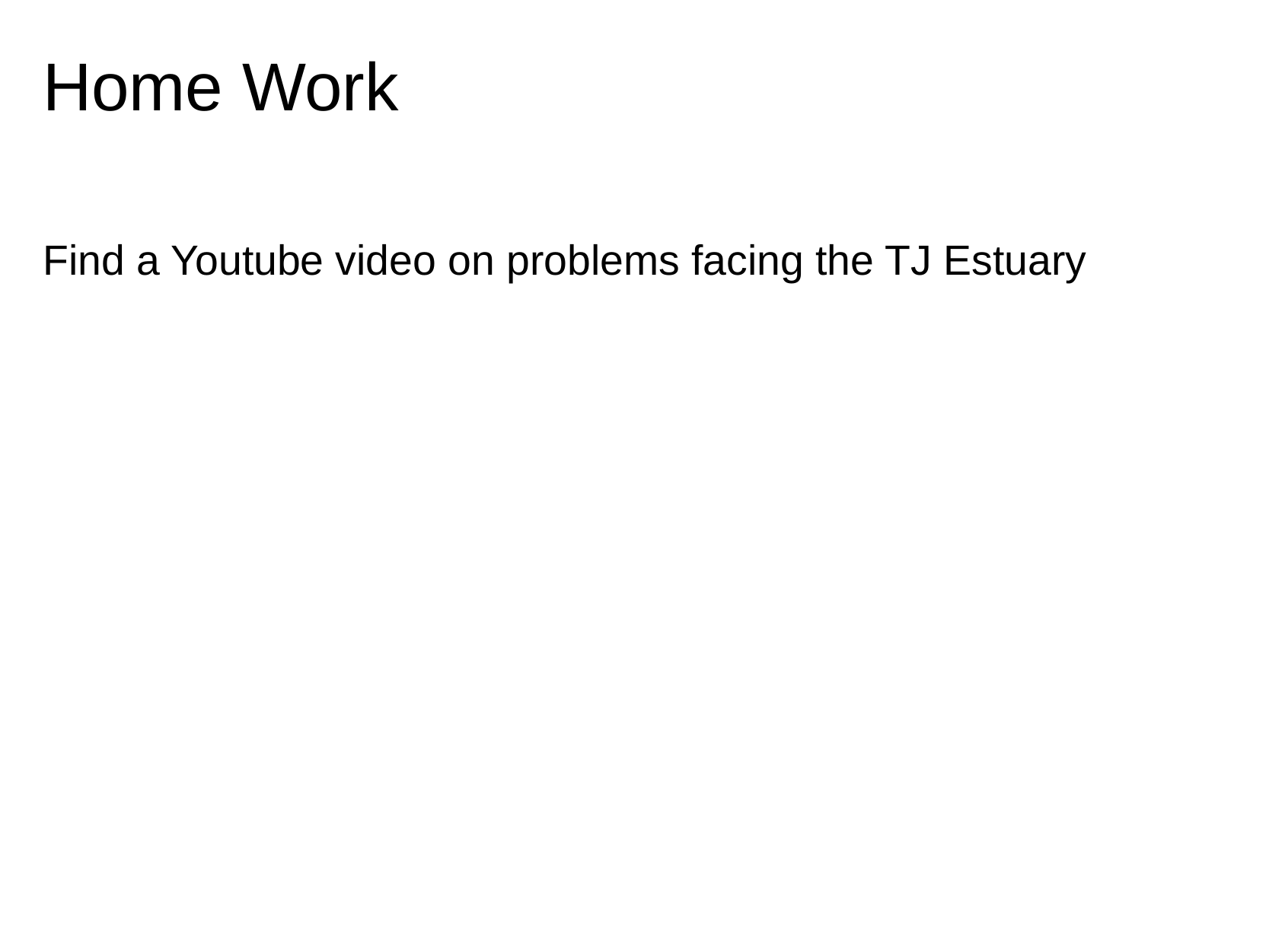

# Home Work
Find a Youtube video on problems facing the TJ Estuary